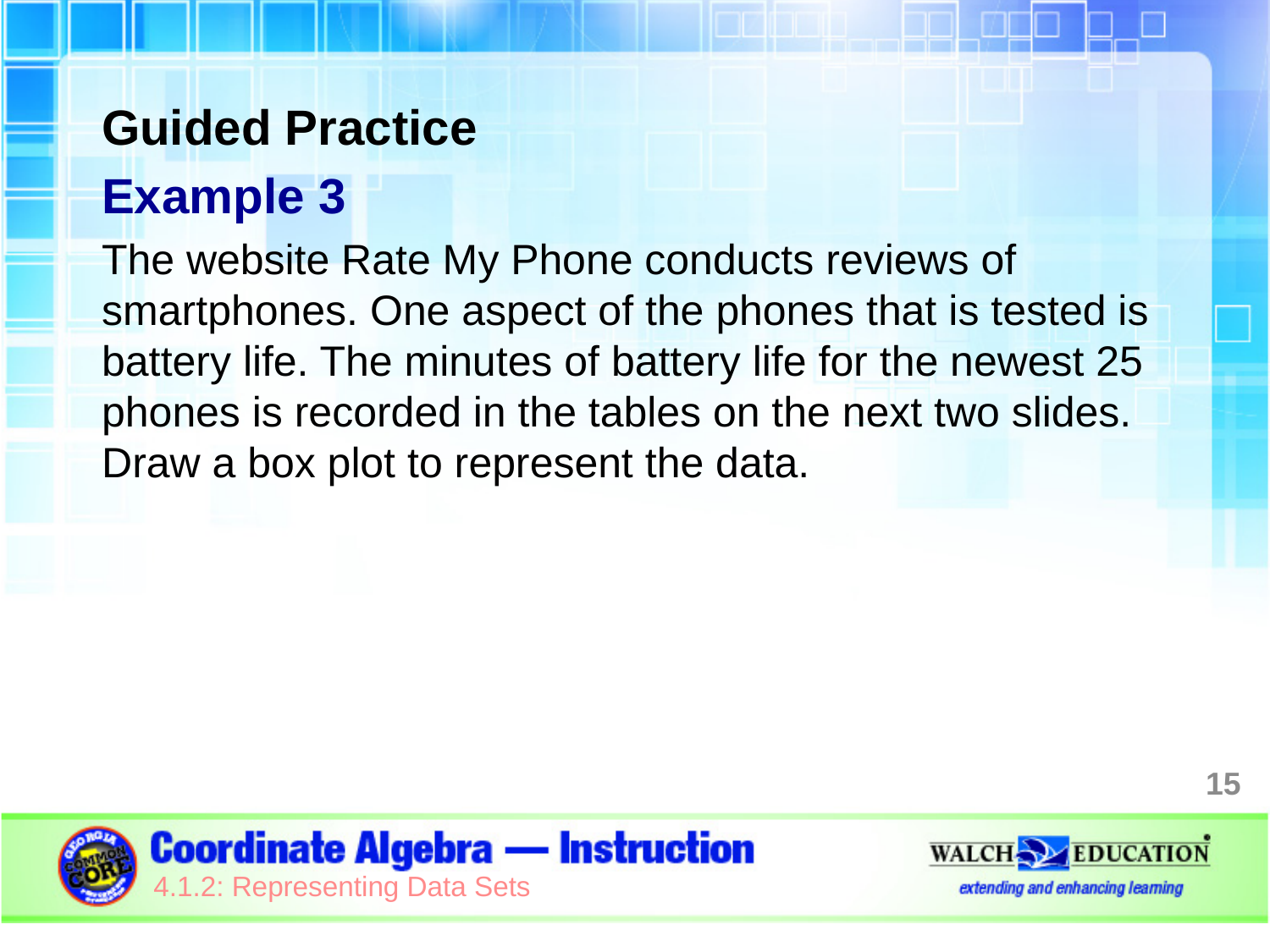

Guided Practice
Example 3
The website Rate My Phone conducts reviews of smartphones. One aspect of the phones that is tested is battery life. The minutes of battery life for the newest 25 phones is recorded in the tables on the next two slides. Draw a box plot to represent the data.
15
4.1.2: Representing Data Sets